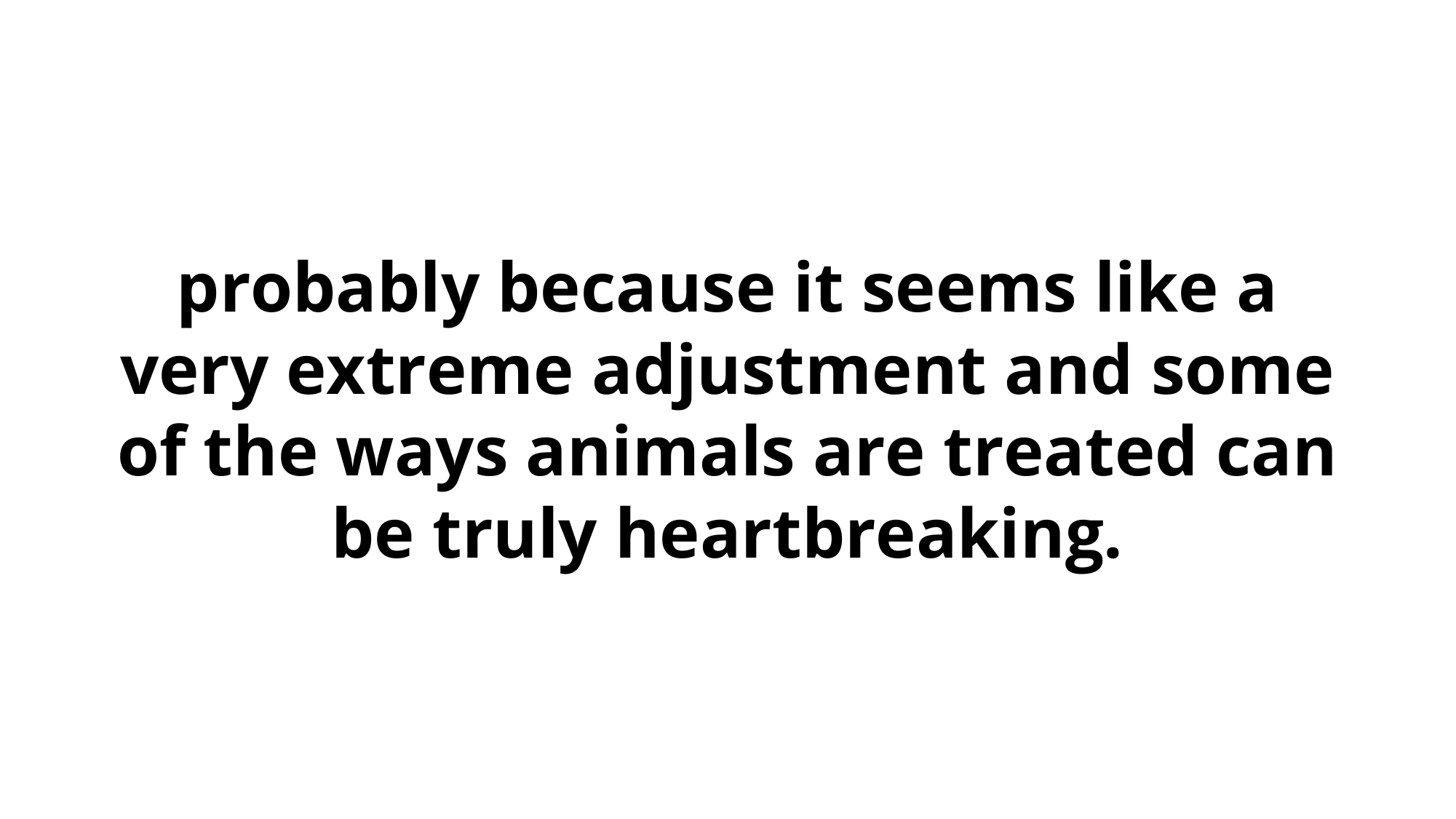

probably because it seems like a very extreme adjustment and some of the ways animals are treated can be truly heartbreaking.